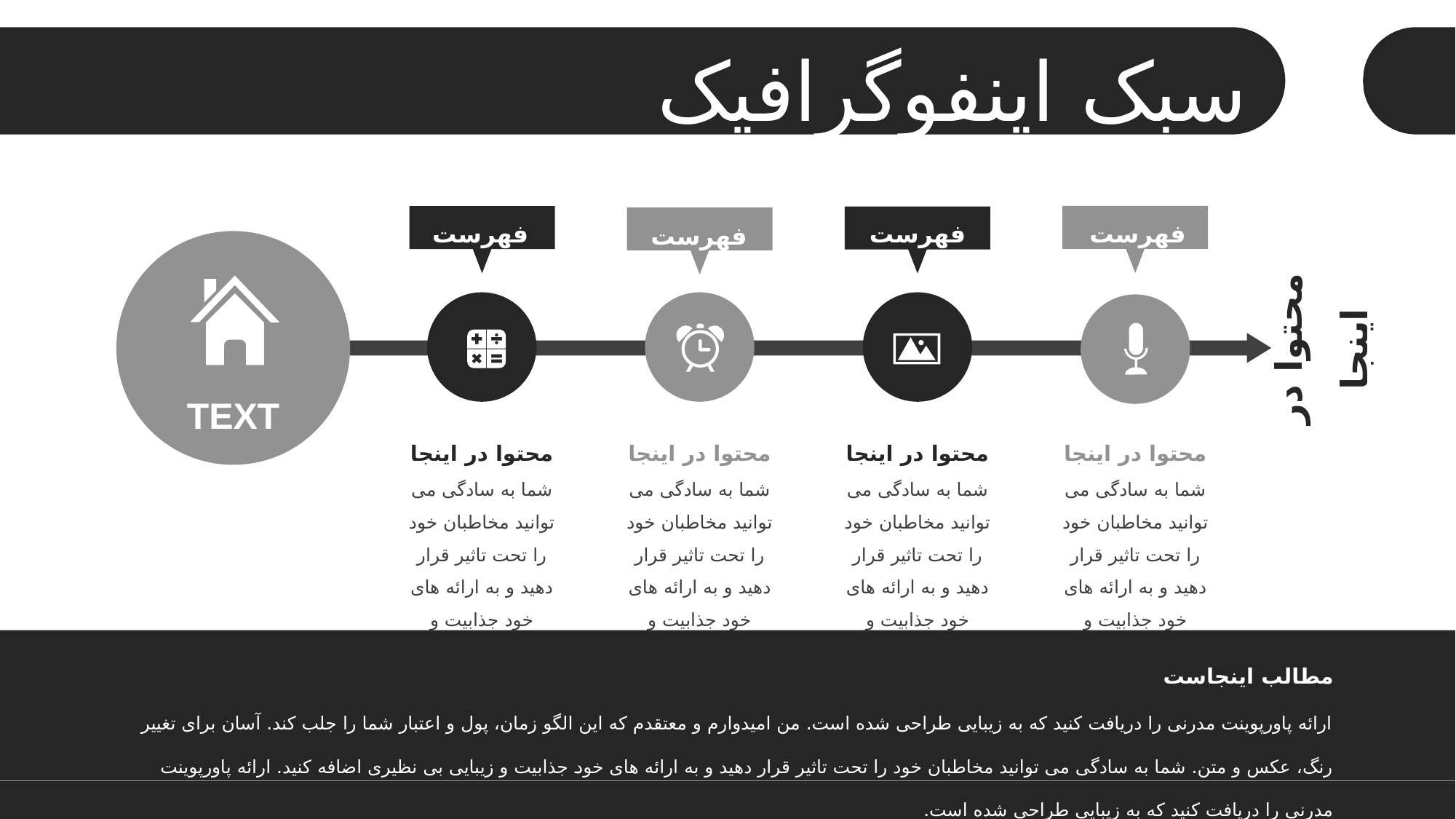

سبک اینفوگرافیک
فهرست

فهرست

فهرست

فهرست

محتوا در اینجا

TEXT
محتوا در اینجا
شما به سادگی می توانید مخاطبان خود را تحت تاثیر قرار دهید و به ارائه های خود جذابیت و زیبایی بی نظیری اضافه کنید.
محتوا در اینجا
شما به سادگی می توانید مخاطبان خود را تحت تاثیر قرار دهید و به ارائه های خود جذابیت و زیبایی بی نظیری اضافه کنید.
محتوا در اینجا
شما به سادگی می توانید مخاطبان خود را تحت تاثیر قرار دهید و به ارائه های خود جذابیت و زیبایی بی نظیری اضافه کنید.
محتوا در اینجا
شما به سادگی می توانید مخاطبان خود را تحت تاثیر قرار دهید و به ارائه های خود جذابیت و زیبایی بی نظیری اضافه کنید.

مطالب اینجاست
ارائه پاورپوینت مدرنی را دریافت کنید که به زیبایی طراحی شده است. من امیدوارم و معتقدم که این الگو زمان، پول و اعتبار شما را جلب کند. آسان برای تغییر رنگ، عکس و متن. شما به سادگی می توانید مخاطبان خود را تحت تاثیر قرار دهید و به ارائه های خود جذابیت و زیبایی بی نظیری اضافه کنید. ارائه پاورپوینت مدرنی را دریافت کنید که به زیبایی طراحی شده است.